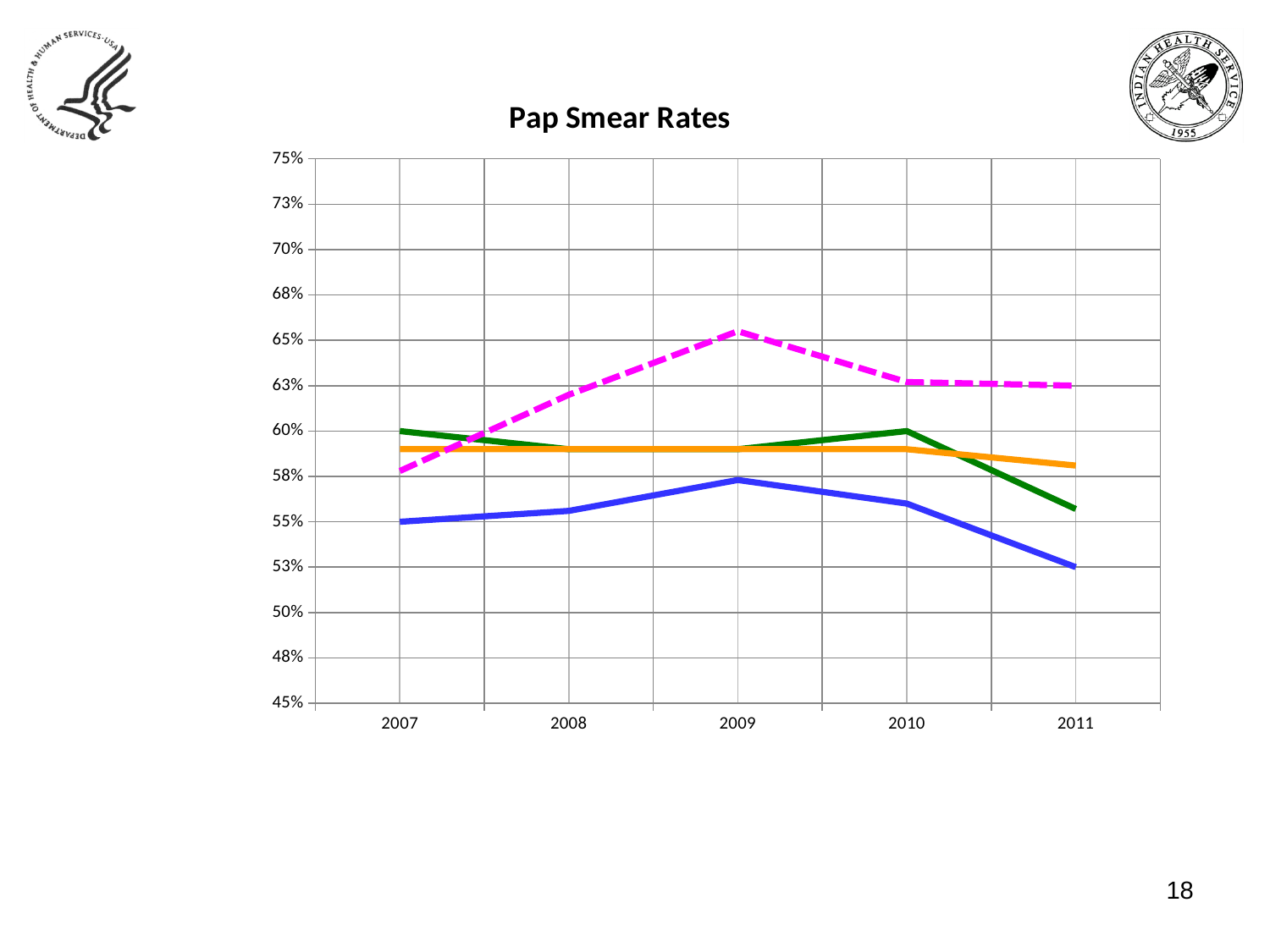

### Chart: Pap Smear Rates

| Category | National Target | National Average | Service Unit Only | Portland Area Average |
|---|---|---|---|---|
| 2007 | 0.6 | 0.59 | 0.578 | 0.55 |
| 2008 | 0.59 | 0.59 | 0.62 | 0.556 |
| 2009 | 0.59 | 0.59 | 0.655 | 0.573 |
| 2010 | 0.6 | 0.59 | 0.627 | 0.56 |
| 2011 | 0.557 | 0.581 | 0.625 | 0.525 |
18